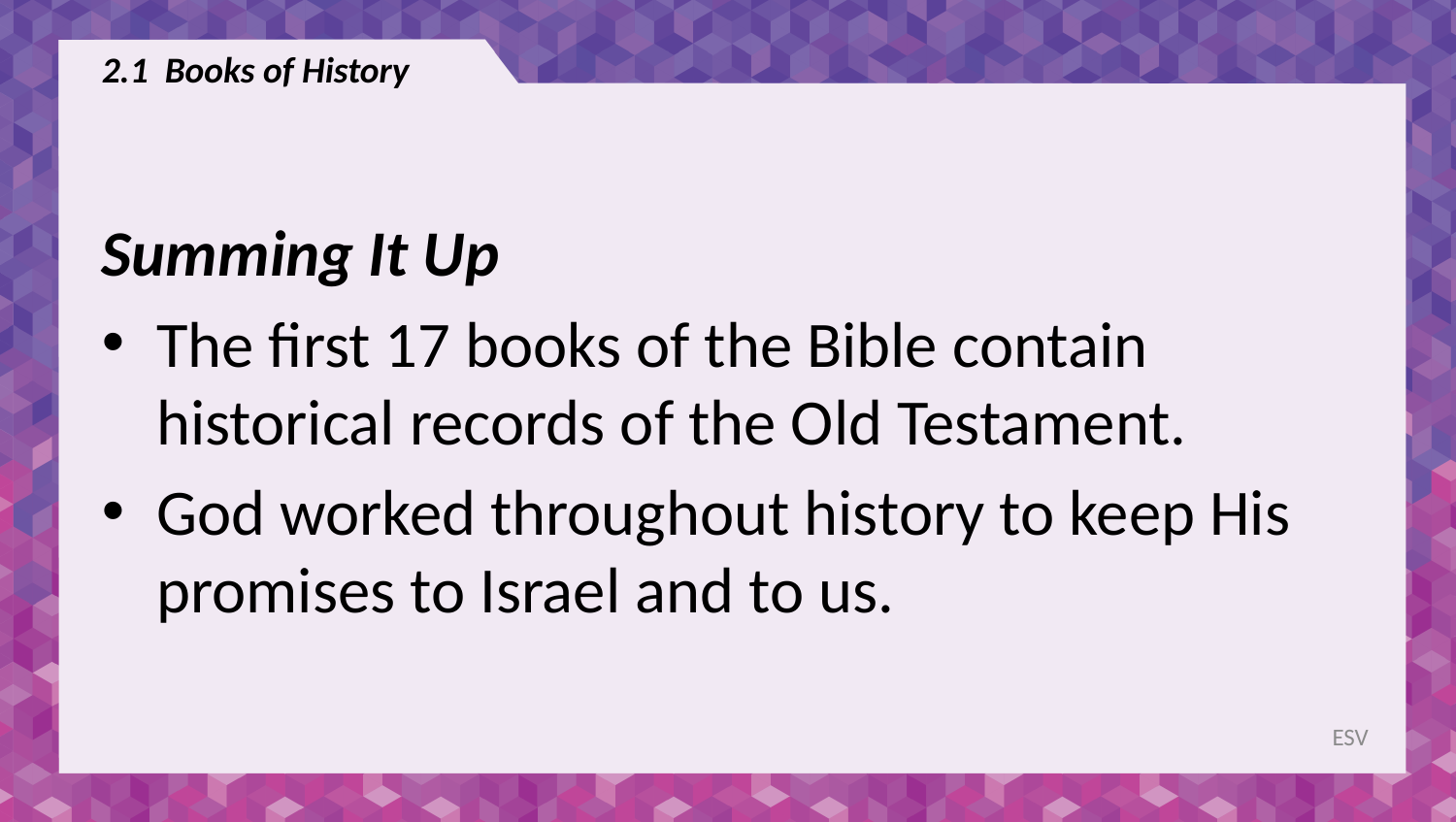

# 2.1  Books of History
Summing It Up
The first 17 books of the Bible contain historical records of the Old Testament.
God worked throughout history to keep His promises to Israel and to us.
ESV